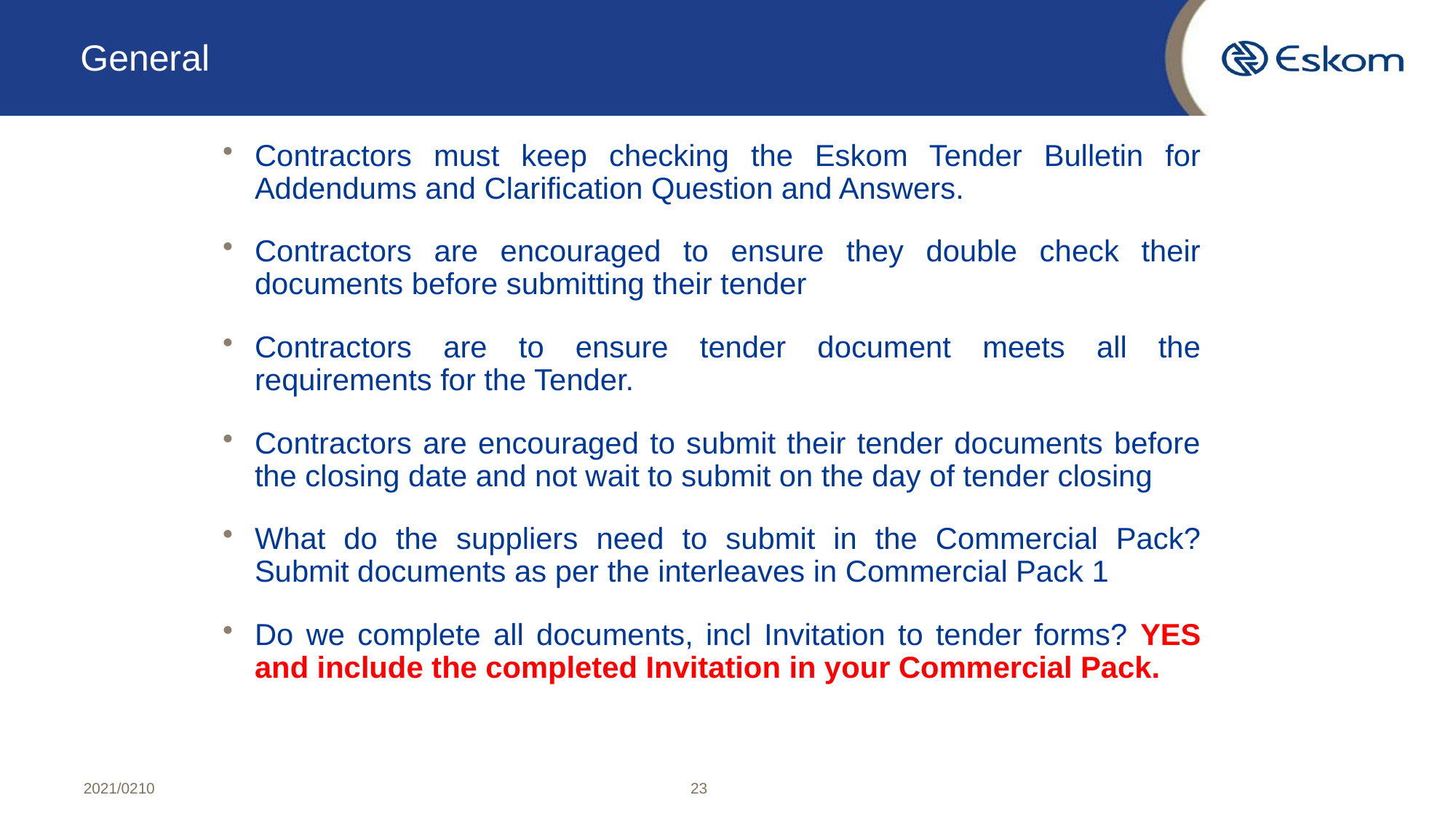

# General
Contractors must keep checking the Eskom Tender Bulletin for Addendums and Clarification Question and Answers.
Contractors are encouraged to ensure they double check their documents before submitting their tender
Contractors are to ensure tender document meets all the requirements for the Tender.
Contractors are encouraged to submit their tender documents before the closing date and not wait to submit on the day of tender closing
What do the suppliers need to submit in the Commercial Pack? Submit documents as per the interleaves in Commercial Pack 1
Do we complete all documents, incl Invitation to tender forms? YES and include the completed Invitation in your Commercial Pack.

2021/0210
23